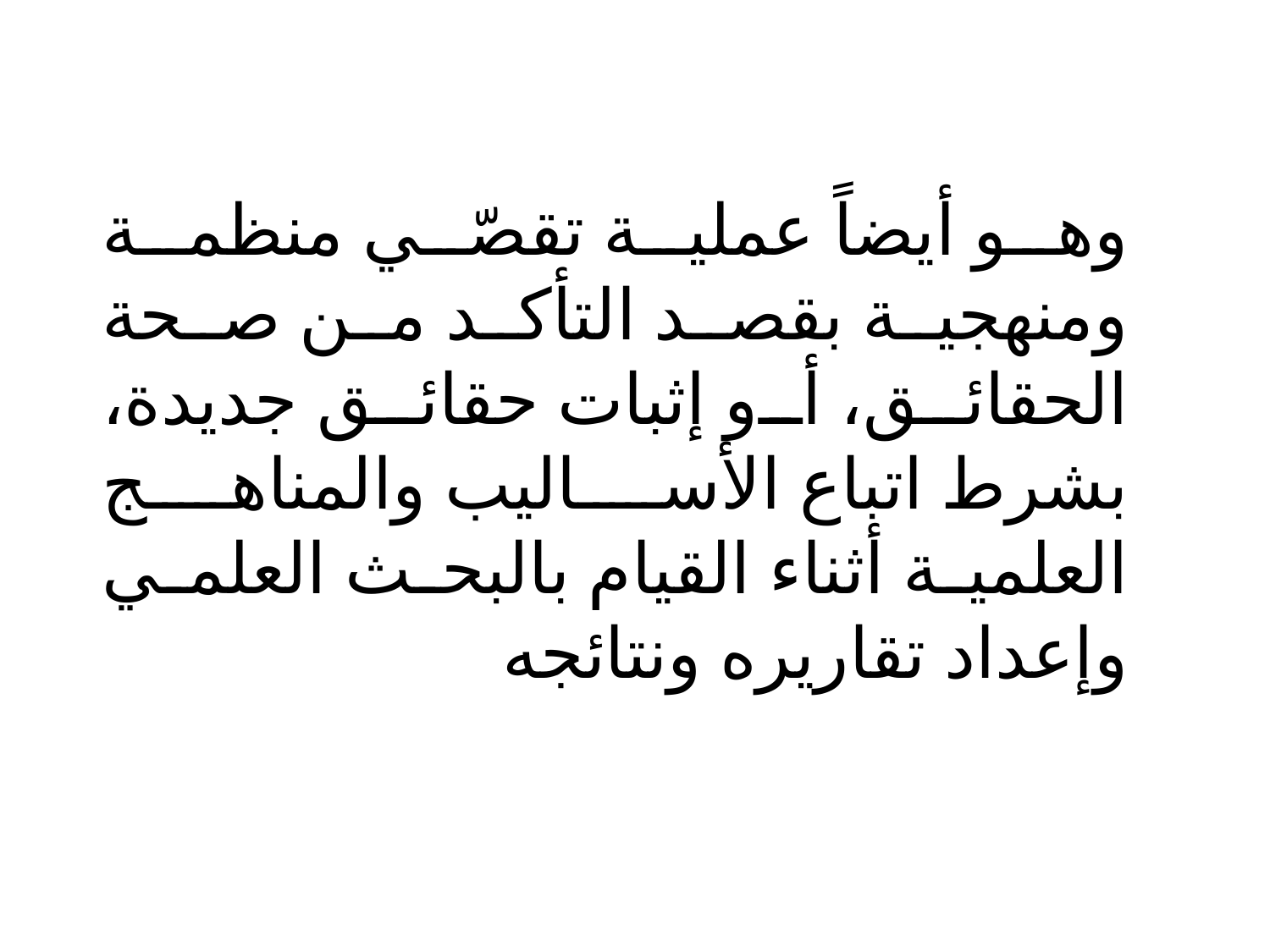

وهو أيضاً عملية تقصّي منظمة ومنهجية بقصد التأكد من صحة الحقائق، أو إثبات حقائق جديدة، بشرط اتباع الأساليب والمناهج العلمية أثناء القيام بالبحث العلمي وإعداد تقاريره ونتائجه